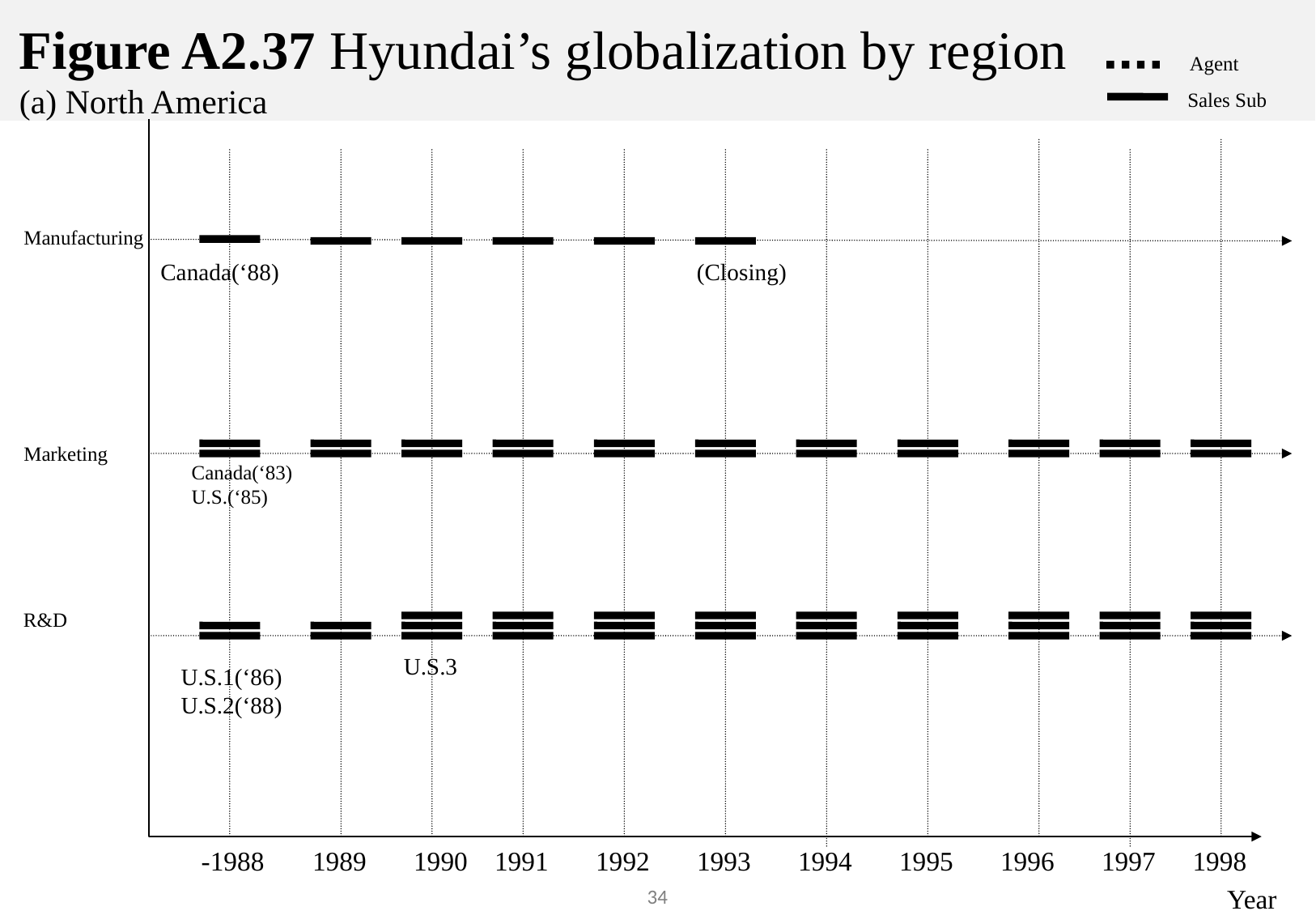

# Figure A2.37 Hyundai’s globalization by region (a) North America
Agent

Sales Sub

Manufacturing

Canada(‘88)
(Closing)
Marketing

Canada(‘83)
U.S.(‘85)

R&D

U.S.3
U.S.1(‘86)
U.S.2(‘88)
-1988
1989
1990
1991
1992
1993
1994
1995
1996
1997
1998
Year